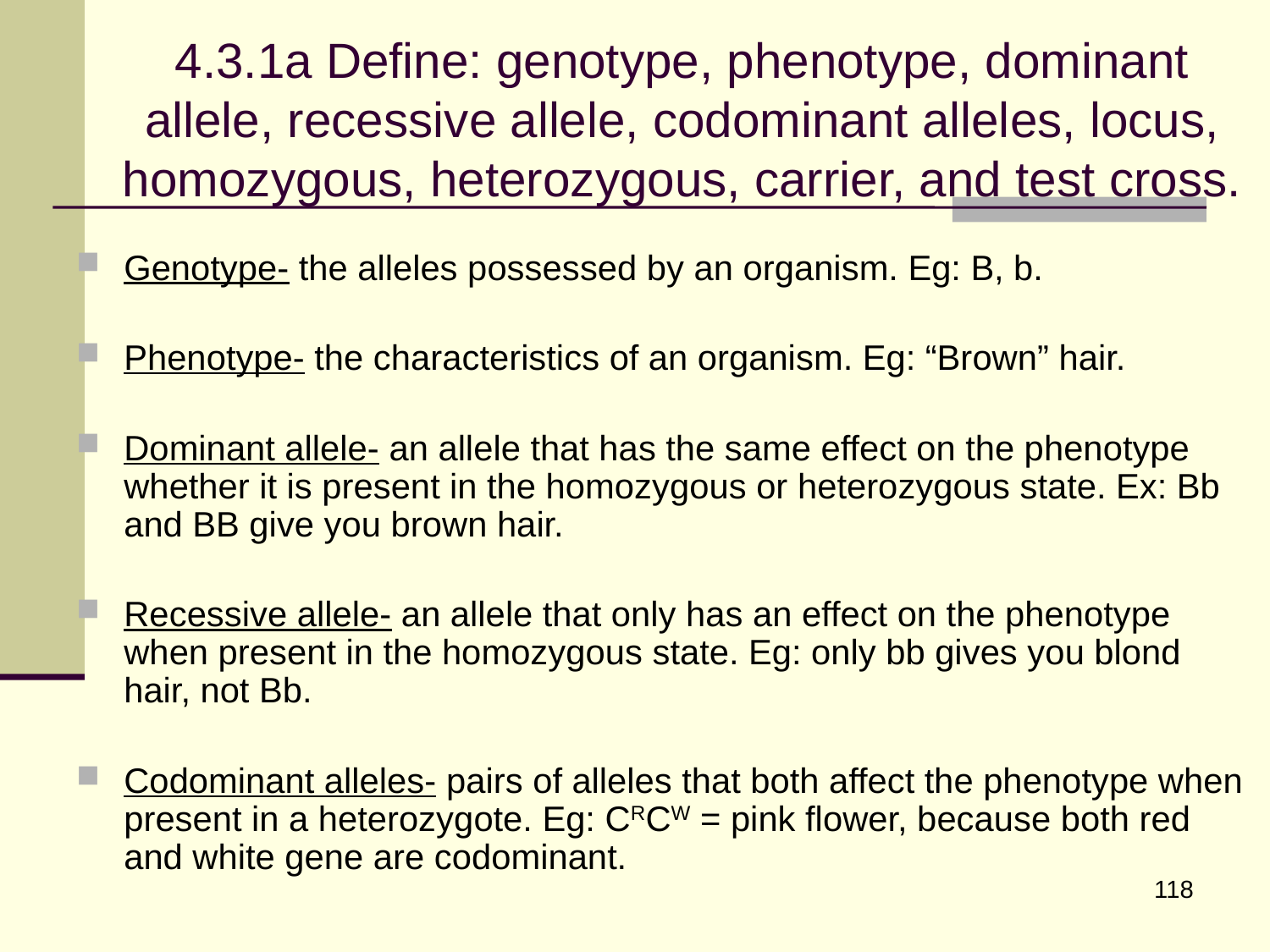

# 4.3.1a Define: genotype, phenotype, dominant allele, recessive allele, codominant alleles, locus, homozygous, heterozygous, carrier, and test cross.
Genotype- the alleles possessed by an organism. Eg: B, b.

Phenotype- the characteristics of an organism. Eg: “Brown” hair.

Dominant allele- an allele that has the same effect on the phenotype whether it is present in the homozygous or heterozygous state. Ex: Bb and BB give you brown hair.

Recessive allele- an allele that only has an effect on the phenotype when present in the homozygous state. Eg: only bb gives you blond hair, not Bb.

Codominant alleles- pairs of alleles that both affect the phenotype when present in a heterozygote. Eg: CRCW = pink flower, because both red and white gene are codominant.

118